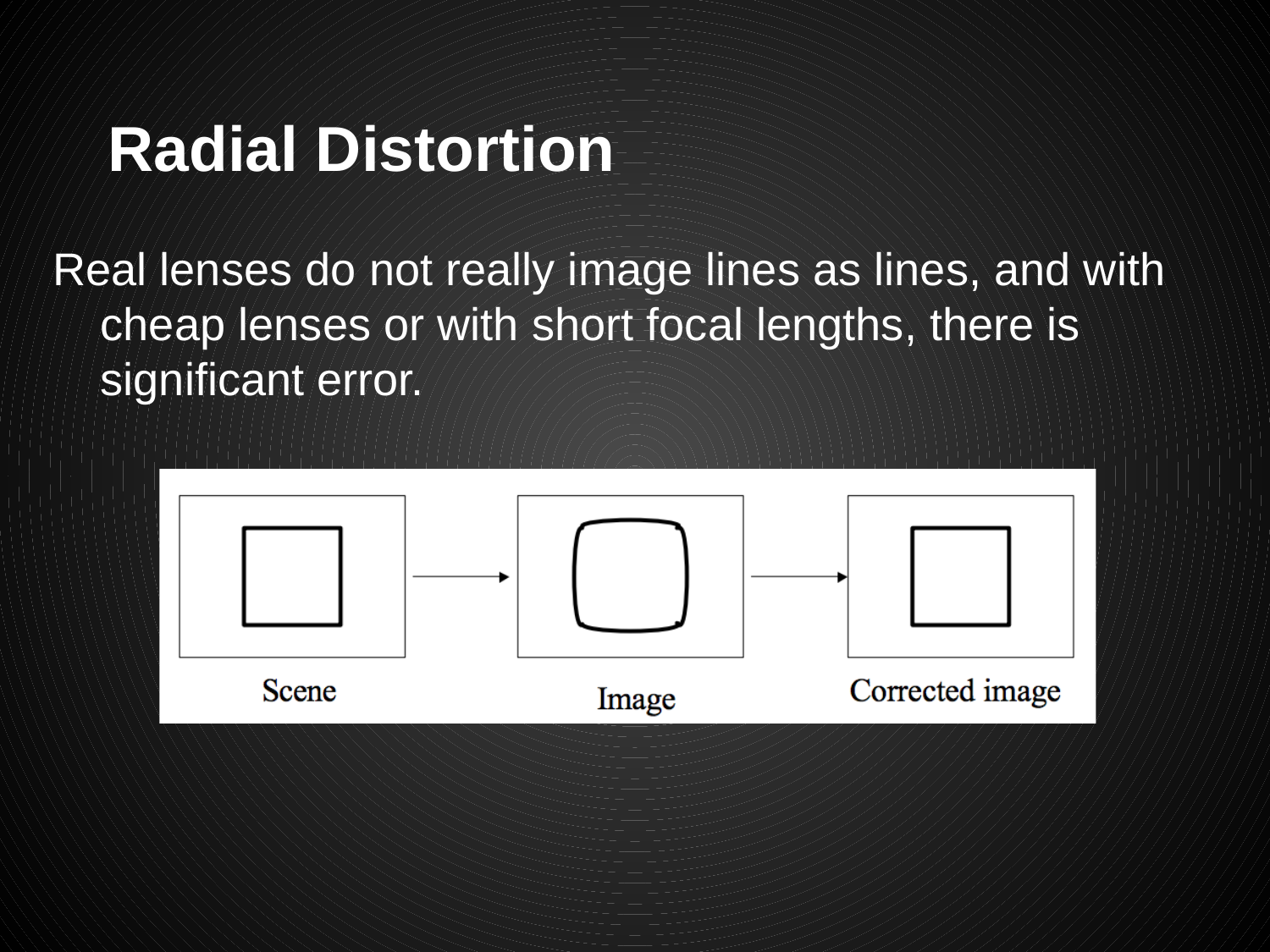

# Radial Distortion
Real lenses do not really image lines as lines, and with cheap lenses or with short focal lengths, there is significant error.